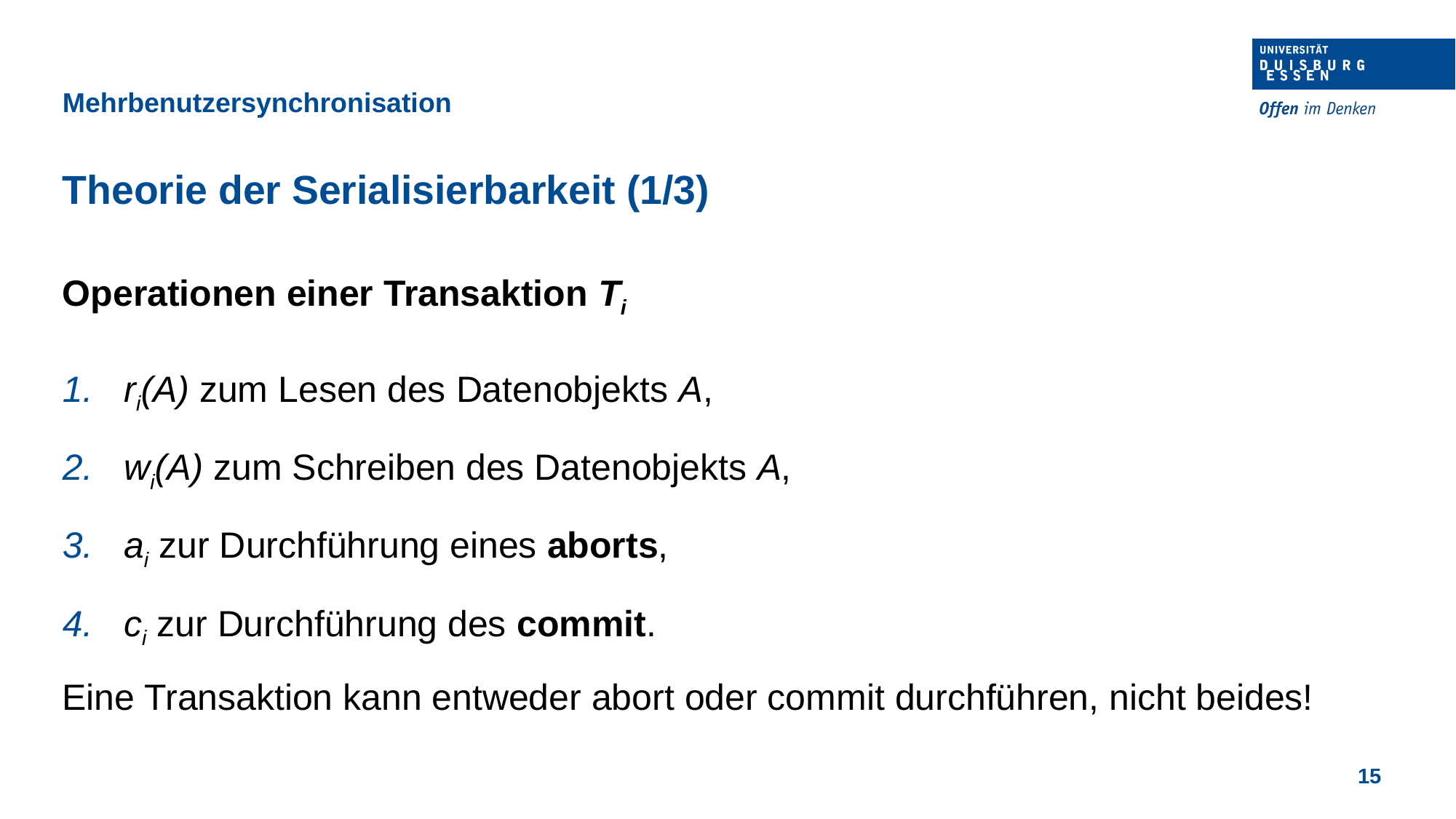

Mehrbenutzersynchronisation
Theorie der Serialisierbarkeit (1/3)
Operationen einer Transaktion Ti
ri(A) zum Lesen des Datenobjekts A,
wi(A) zum Schreiben des Datenobjekts A,
ai zur Durchführung eines aborts,
ci zur Durchführung des commit.
Eine Transaktion kann entweder abort oder commit durchführen, nicht beides!

15